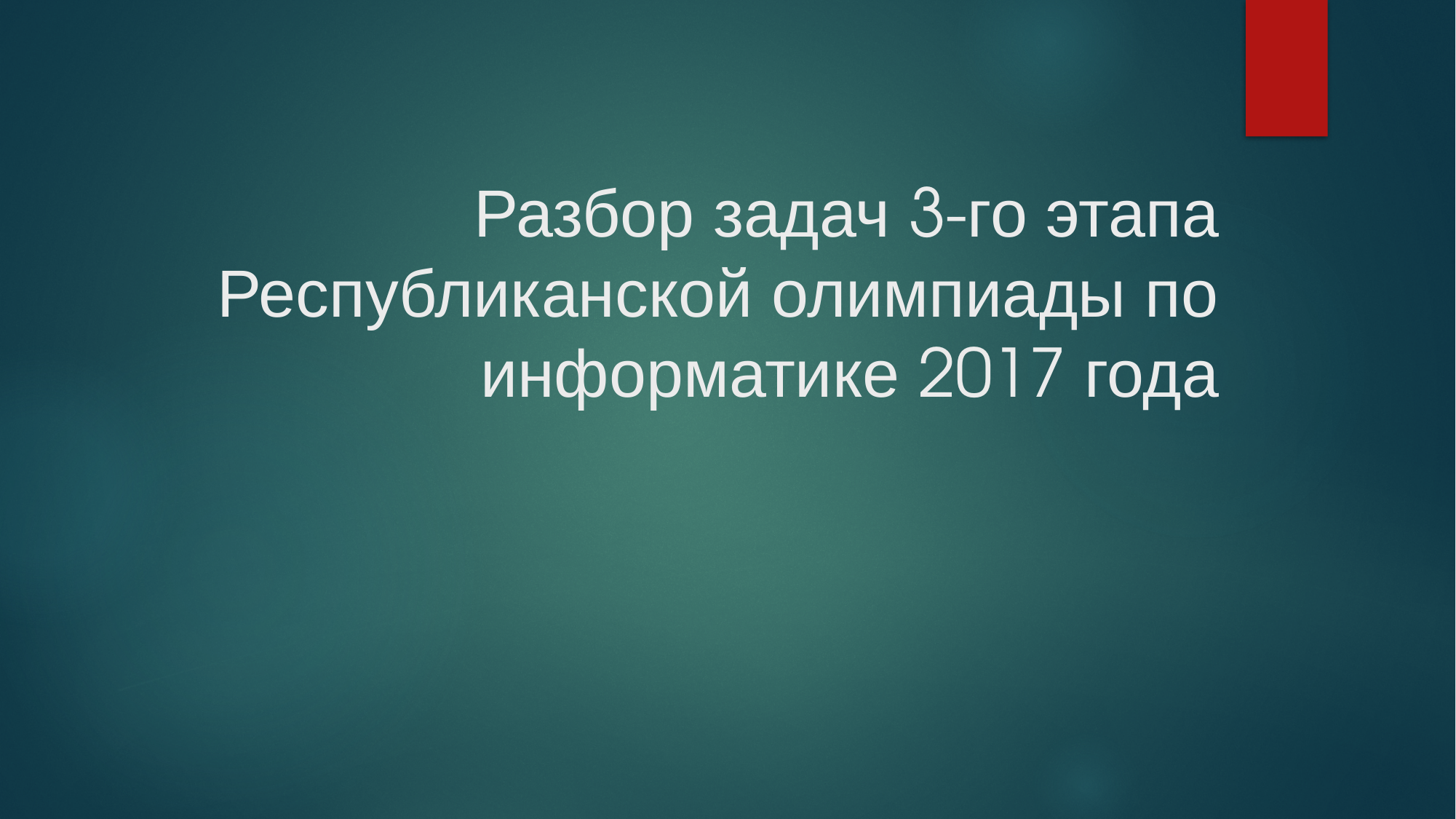

# Разбор задач 3-го этапа Республиканской олимпиады по информатике 2017 года